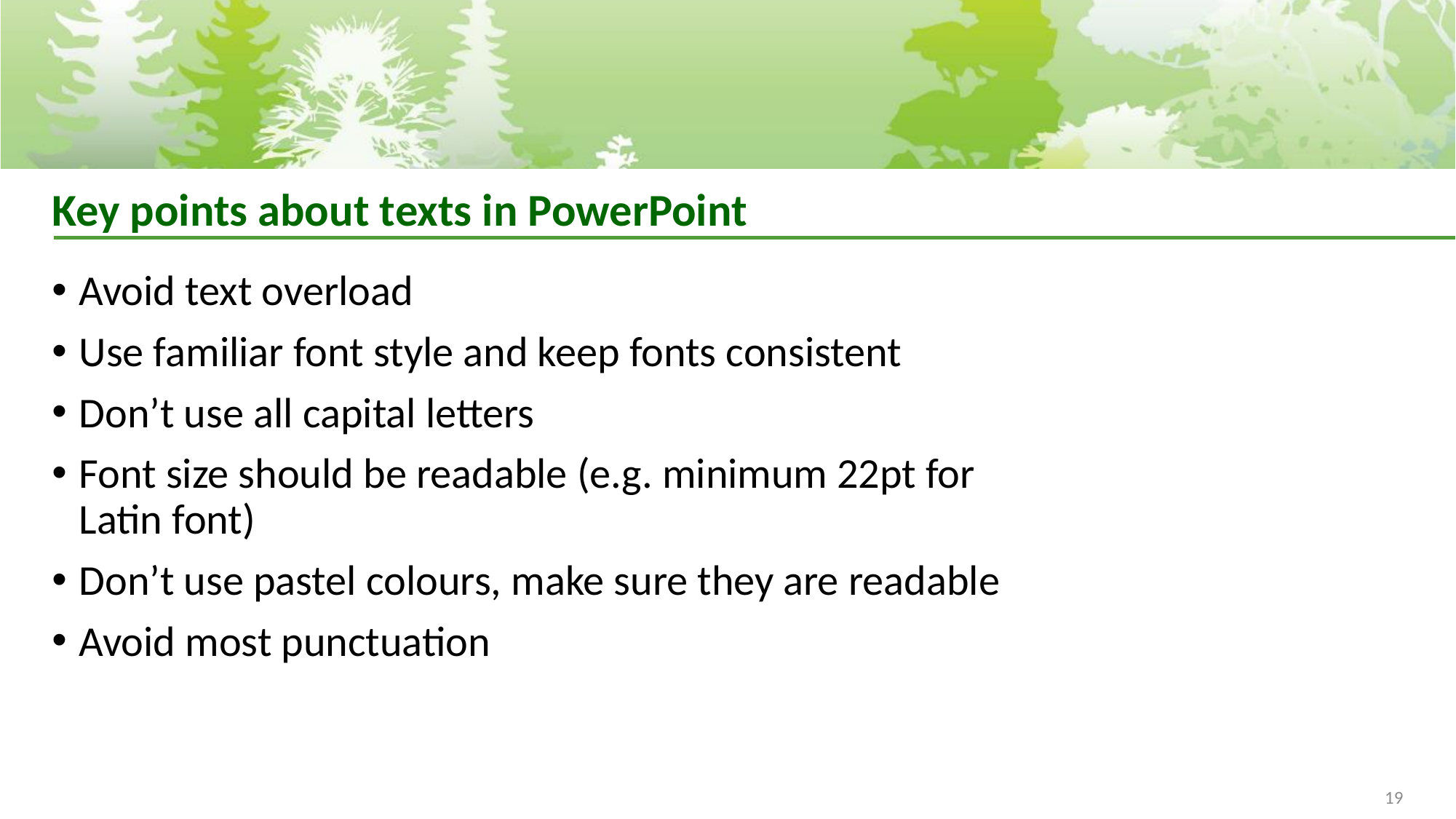

# Key points about texts in PowerPoint
Avoid text overload
Use familiar font style and keep fonts consistent
Don’t use all capital letters
Font size should be readable (e.g. minimum 22pt for Latin font)
Don’t use pastel colours, make sure they are readable
Avoid most punctuation

19